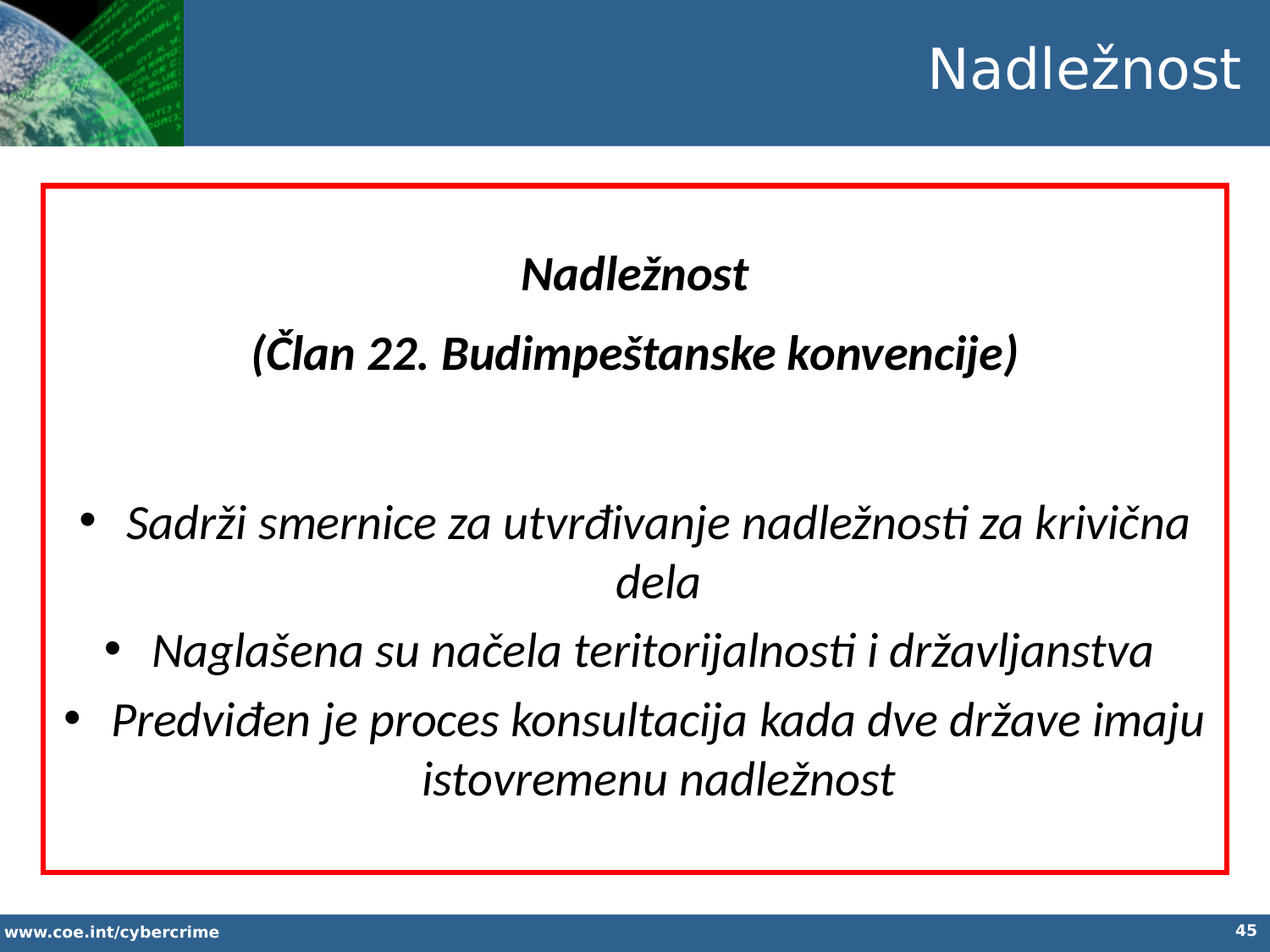

Nadležnost
Nadležnost
(Član 22. Budimpeštanske konvencije)

Sadrži smernice za utvrđivanje nadležnosti za krivična dela
Naglašena su načela teritorijalnosti i državljanstva
Predviđen je proces konsultacija kada dve države imaju istovremenu nadležnost